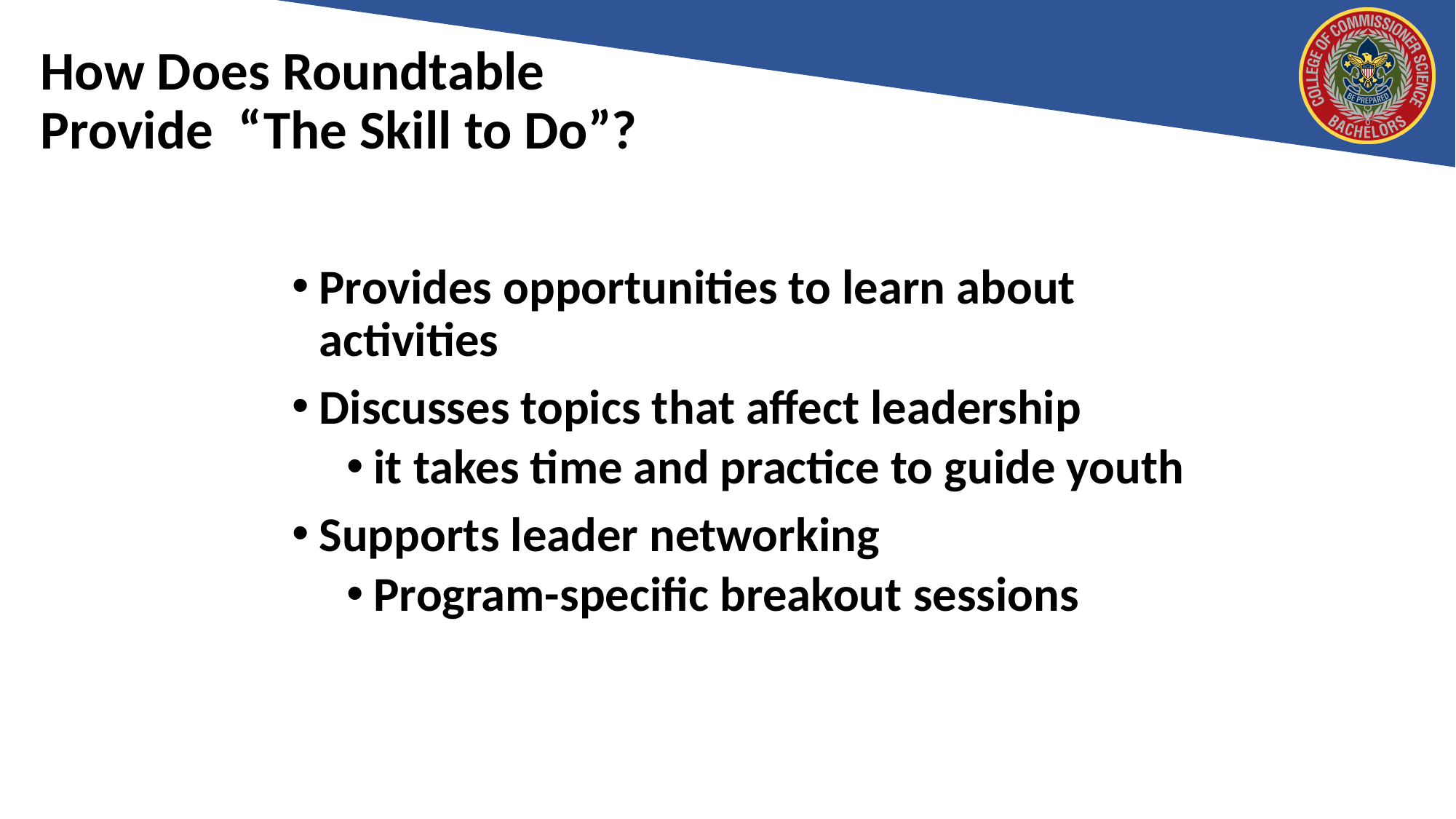

# How Does Roundtable Provide  “The Skill to Do”?
Provides opportunities to learn about activities
Discusses topics that affect leadership
it takes time and practice to guide youth
Supports leader networking
Program-specific breakout sessions